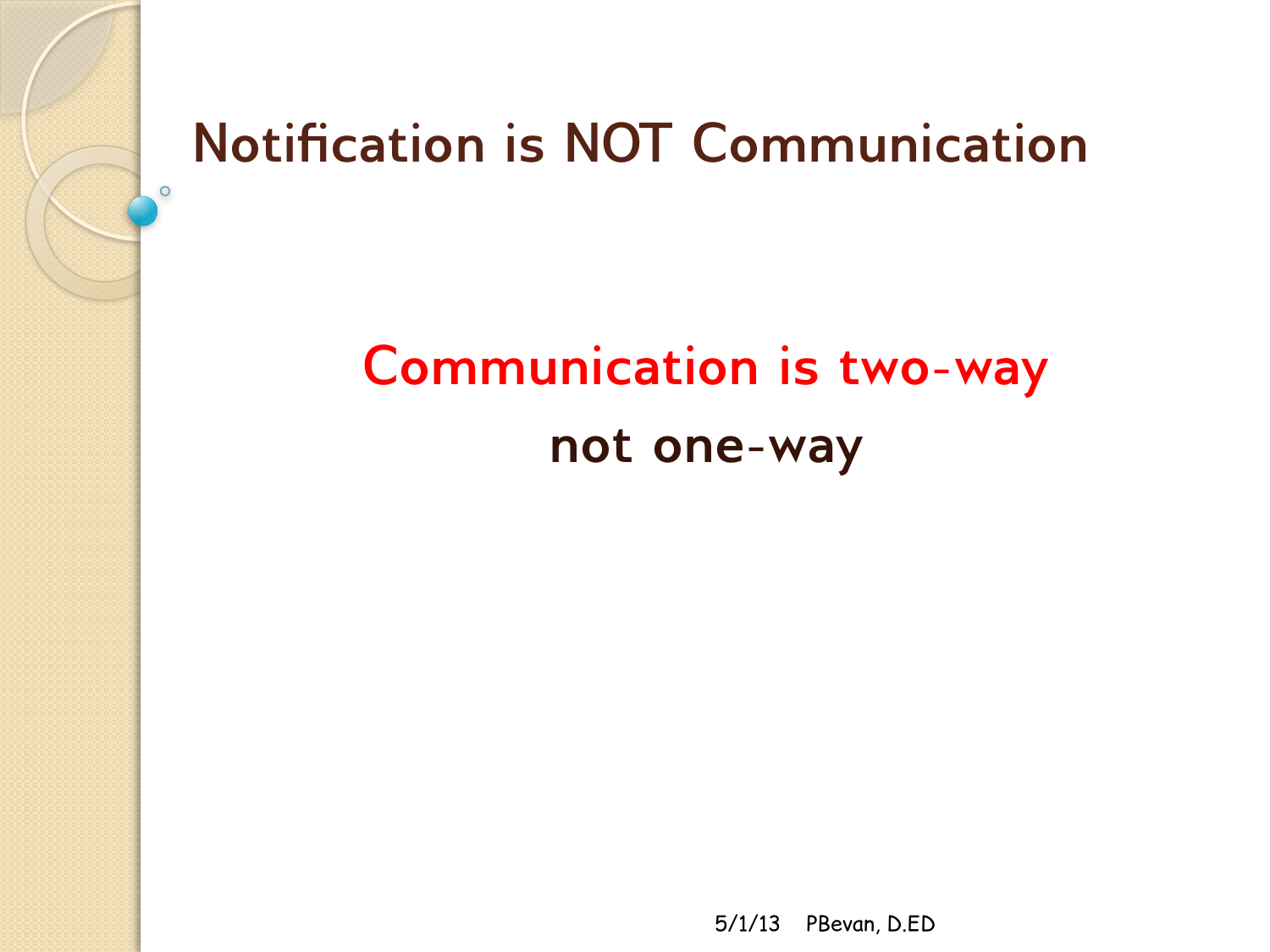

# Notification is NOT Communication
Communication is two-way
not one-way
5/1/13
PBevan, D.ED